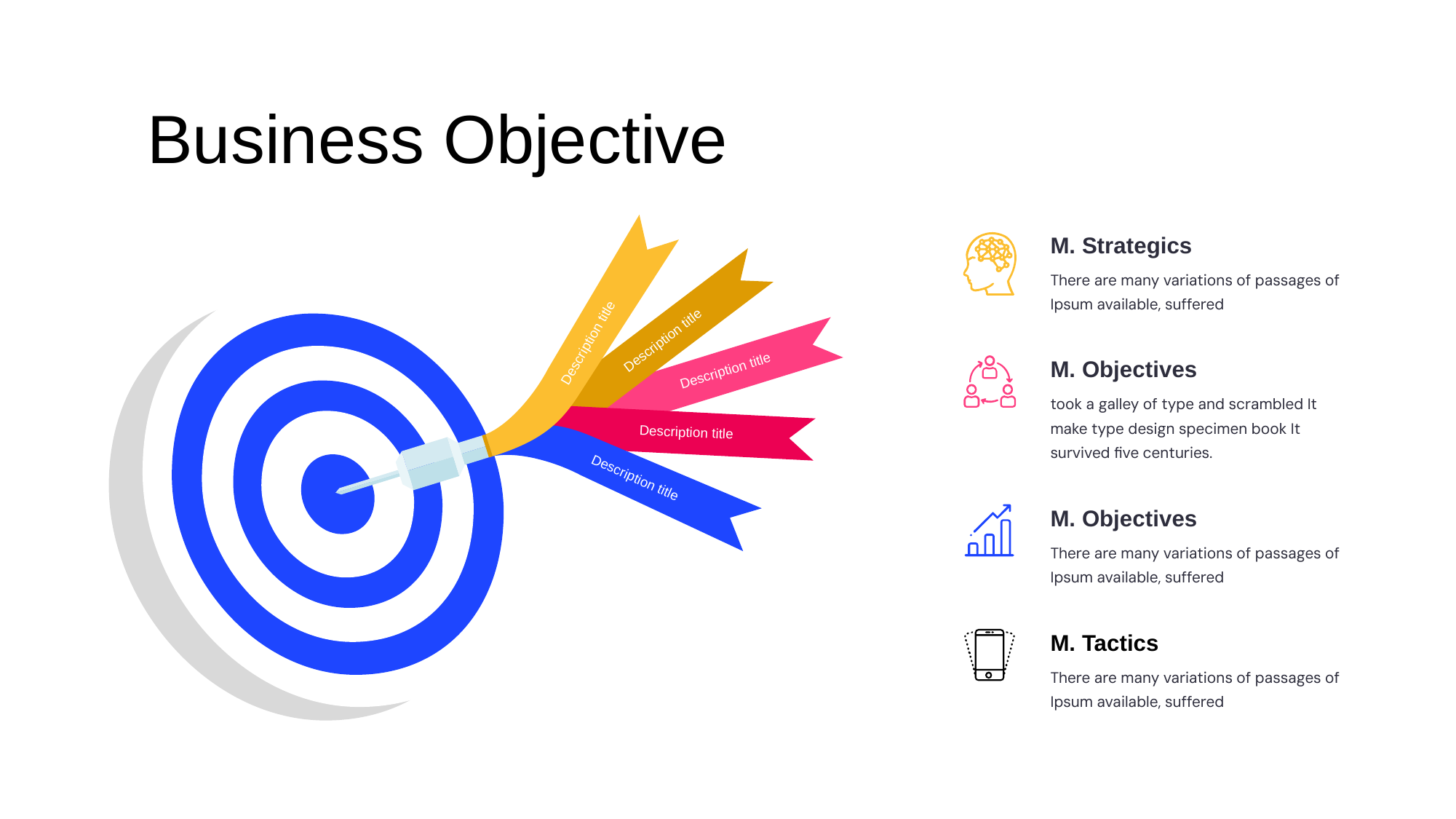

Business Objective
M. Strategics

There are many variations of passages of Ipsum available, suffered

Description title
Description title

M. Objectives

Description title

took a galley of type and scrambled It make type design specimen book It survived five centuries.

Description title

Description title
M. Objectives

There are many variations of passages of Ipsum available, suffered
M. Tactics

There are many variations of passages of Ipsum available, suffered